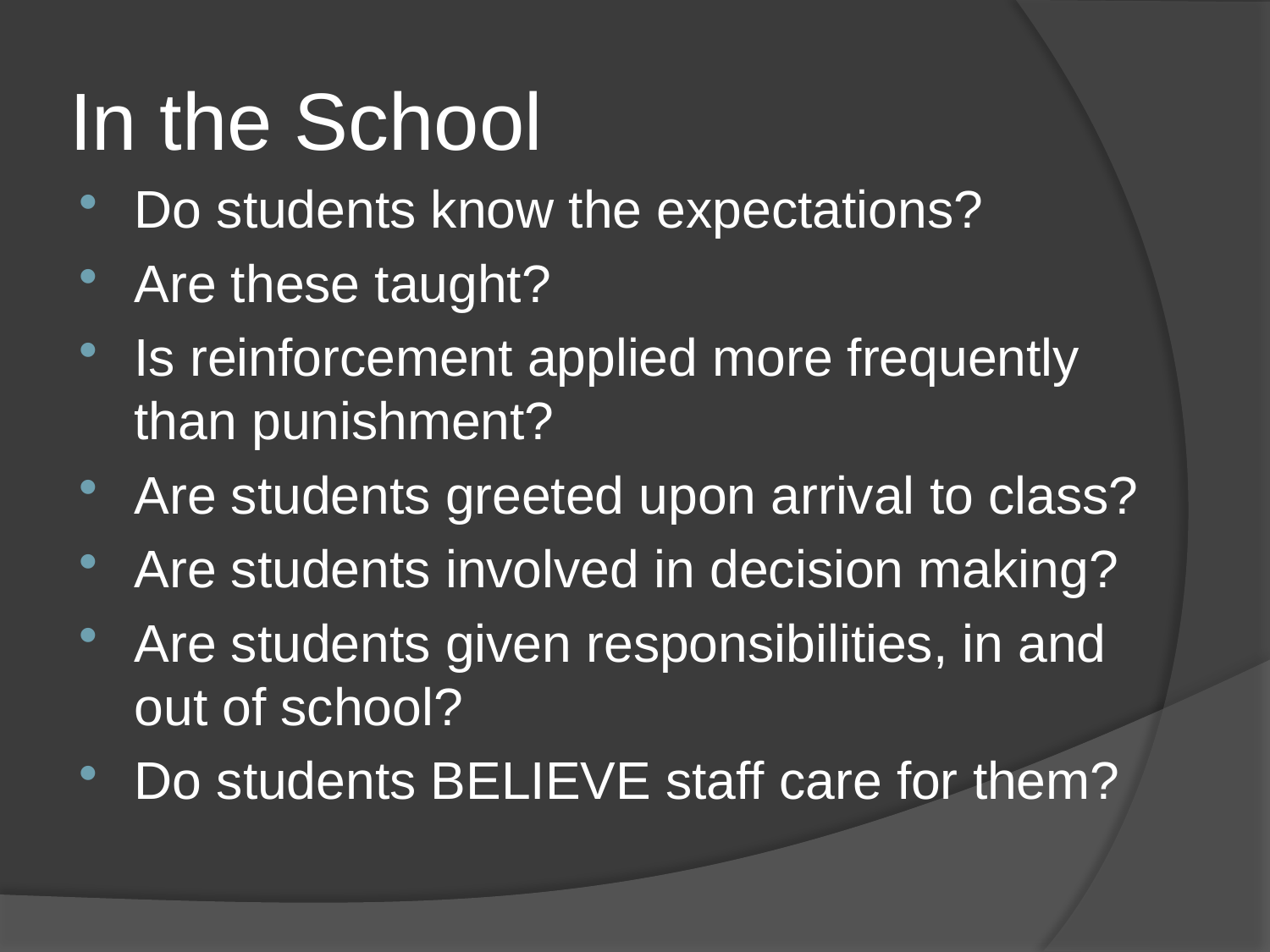

# In the School
Do students know the expectations?
Are these taught?
Is reinforcement applied more frequently than punishment?
Are students greeted upon arrival to class?
Are students involved in decision making?
Are students given responsibilities, in and out of school?
Do students BELIEVE staff care for them?